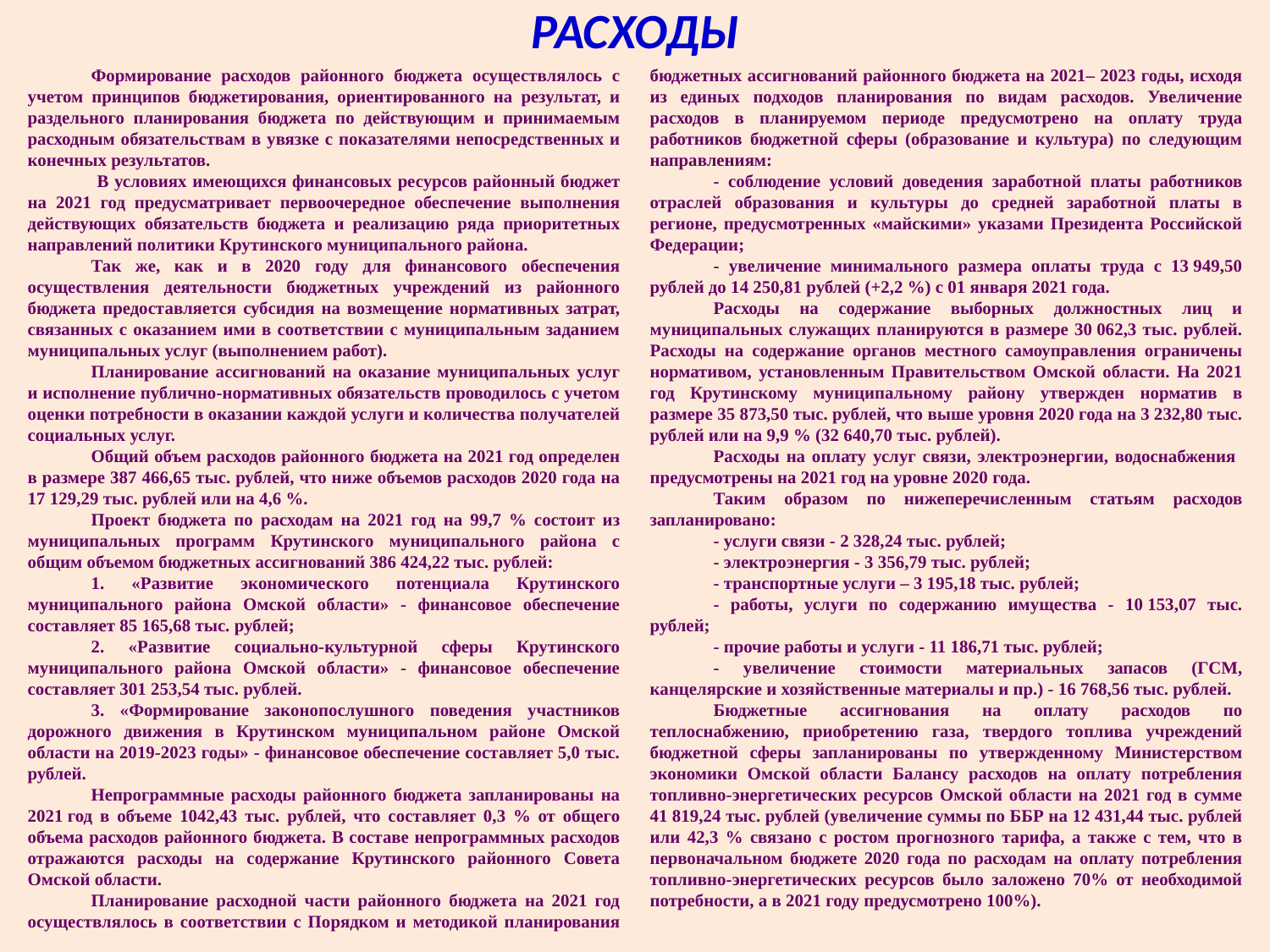

# РАСХОДЫ
Формирование расходов районного бюджета осуществлялось с учетом принципов бюджетирования, ориентированного на результат, и раздельного планирования бюджета по действующим и принимаемым расходным обязательствам в увязке с показателями непосредственных и конечных результатов.
 В условиях имеющихся финансовых ресурсов районный бюджет на 2021 год предусматривает первоочередное обеспечение выполнения действующих обязательств бюджета и реализацию ряда приоритетных направлений политики Крутинского муниципального района.
Так же, как и в 2020 году для финансового обеспечения осуществления деятельности бюджетных учреждений из районного бюджета предоставляется субсидия на возмещение нормативных затрат, связанных с оказанием ими в соответствии с муниципальным заданием муниципальных услуг (выполнением работ).
Планирование ассигнований на оказание муниципальных услуг и исполнение публично-нормативных обязательств проводилось с учетом оценки потребности в оказании каждой услуги и количества получателей социальных услуг.
Общий объем расходов районного бюджета на 2021 год определен в размере 387 466,65 тыс. рублей, что ниже объемов расходов 2020 года на 17 129,29 тыс. рублей или на 4,6 %.
Проект бюджета по расходам на 2021 год на 99,7 % состоит из муниципальных программ Крутинского муниципального района с общим объемом бюджетных ассигнований 386 424,22 тыс. рублей:
1. «Развитие экономического потенциала Крутинского муниципального района Омской области» - финансовое обеспечение составляет 85 165,68 тыс. рублей;
2. «Развитие социально-культурной сферы Крутинского муниципального района Омской области» - финансовое обеспечение составляет 301 253,54 тыс. рублей.
3. «Формирование законопослушного поведения участников дорожного движения в Крутинском муниципальном районе Омской области на 2019-2023 годы» - финансовое обеспечение составляет 5,0 тыс. рублей.
Непрограммные расходы районного бюджета запланированы на 2021 год в объеме 1042,43 тыс. рублей, что составляет 0,3 % от общего объема расходов районного бюджета. В составе непрограммных расходов отражаются расходы на содержание Крутинского районного Совета Омской области.
Планирование расходной части районного бюджета на 2021 год осуществлялось в соответствии с Порядком и методикой планирования бюджетных ассигнований районного бюджета на 2021– 2023 годы, исходя из единых подходов планирования по видам расходов. Увеличение расходов в планируемом периоде предусмотрено на оплату труда работников бюджетной сферы (образование и культура) по следующим направлениям:
- соблюдение условий доведения заработной платы работников отраслей образования и культуры до средней заработной платы в регионе, предусмотренных «майскими» указами Президента Российской Федерации;
- увеличение минимального размера оплаты труда с 13 949,50 рублей до 14 250,81 рублей (+2,2 %) с 01 января 2021 года.
Расходы на содержание выборных должностных лиц и муниципальных служащих планируются в размере 30 062,3 тыс. рублей. Расходы на содержание органов местного самоуправления ограничены нормативом, установленным Правительством Омской области. На 2021 год Крутинскому муниципальному району утвержден норматив в размере 35 873,50 тыс. рублей, что выше уровня 2020 года на 3 232,80 тыс. рублей или на 9,9 % (32 640,70 тыс. рублей).
Расходы на оплату услуг связи, электроэнергии, водоснабжения  предусмотрены на 2021 год на уровне 2020 года.
Таким образом по нижеперечисленным статьям расходов запланировано:
- услуги связи - 2 328,24 тыс. рублей;
- электроэнергия - 3 356,79 тыс. рублей;
- транспортные услуги – 3 195,18 тыс. рублей;
- работы, услуги по содержанию имущества - 10 153,07 тыс. рублей;
- прочие работы и услуги - 11 186,71 тыс. рублей;
- увеличение стоимости материальных запасов (ГСМ, канцелярские и хозяйственные материалы и пр.) - 16 768,56 тыс. рублей.
Бюджетные ассигнования на оплату расходов по теплоснабжению, приобретению газа, твердого топлива учреждений бюджетной сферы запланированы по утвержденному Министерством экономики Омской области Балансу расходов на оплату потребления топливно-энергетических ресурсов Омской области на 2021 год в сумме 41 819,24 тыс. рублей (увеличение суммы по ББР на 12 431,44 тыс. рублей или 42,3 % связано с ростом прогнозного тарифа, а также с тем, что в первоначальном бюджете 2020 года по расходам на оплату потребления топливно-энергетических ресурсов было заложено 70% от необходимой потребности, а в 2021 году предусмотрено 100%).